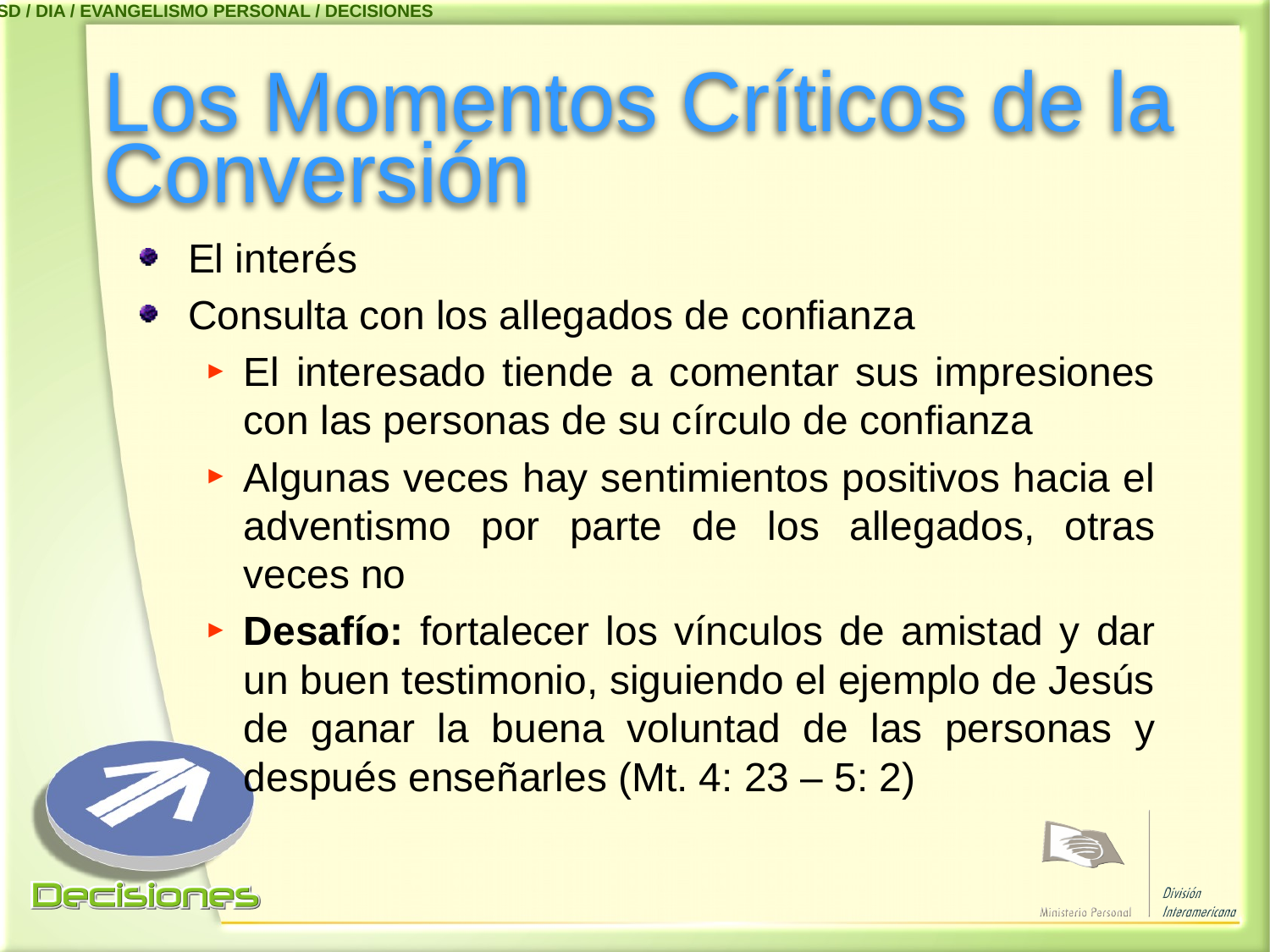

IASD / DIA / EVANGELISMO PERSONAL / DECISIONES
# Los Momentos Críticos de la Conversión
El interés
Consulta con los allegados de confianza
El interesado tiende a comentar sus impresiones con las personas de su círculo de confianza
Algunas veces hay sentimientos positivos hacia el adventismo por parte de los allegados, otras veces no
Desafío: fortalecer los vínculos de amistad y dar un buen testimonio, siguiendo el ejemplo de Jesús de ganar la buena voluntad de las personas y después enseñarles (Mt. 4: 23 – 5: 2)